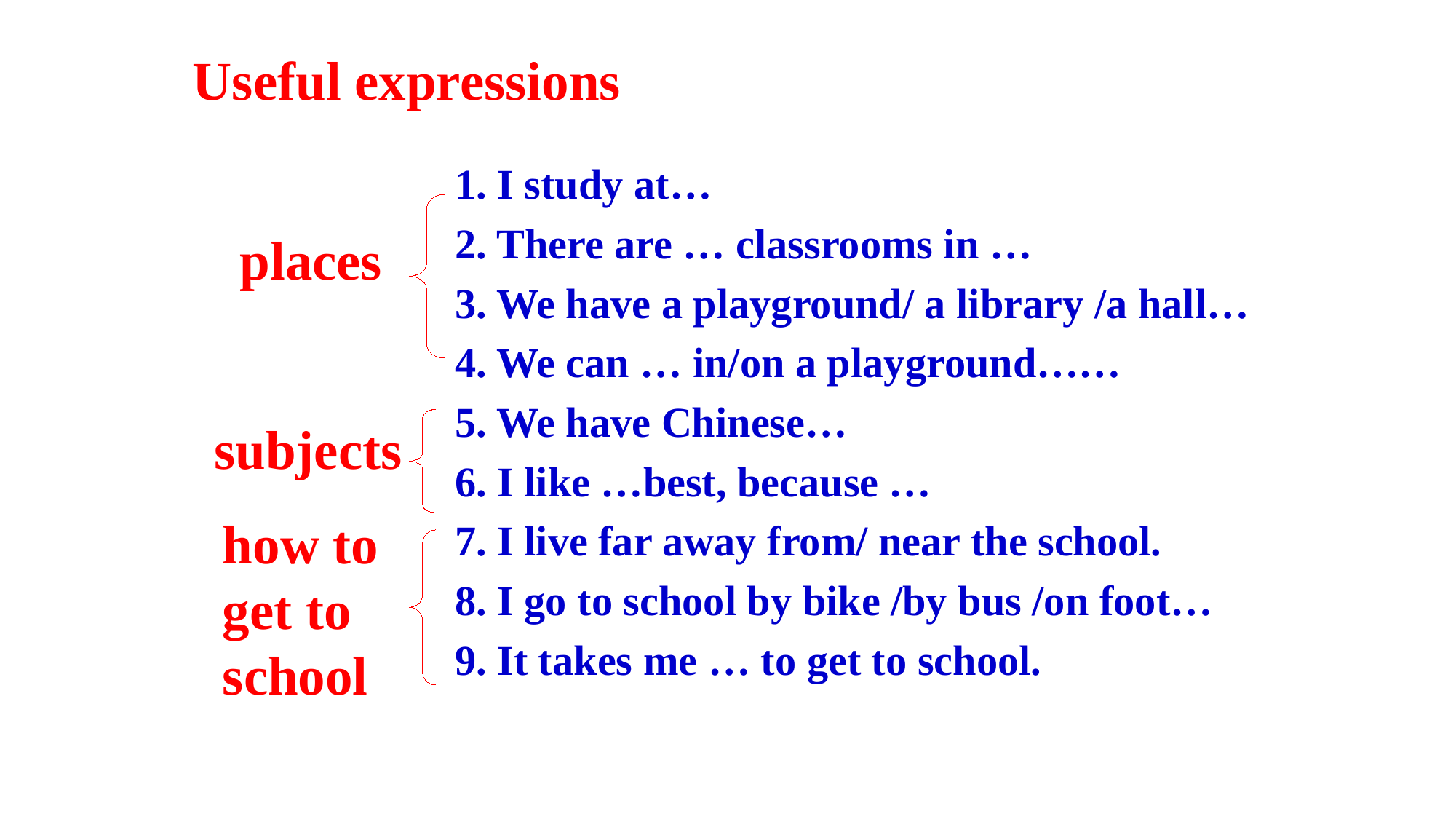

#
Useful expressions
1. I study at…
2. There are … classrooms in …
3. We have a playground/ a library /a hall…
4. We can … in/on a playground……
5. We have Chinese…
6. I like …best, because …
7. I live far away from/ near the school.
8. I go to school by bike /by bus /on foot…
9. It takes me … to get to school.

places
subjects

how to get to school